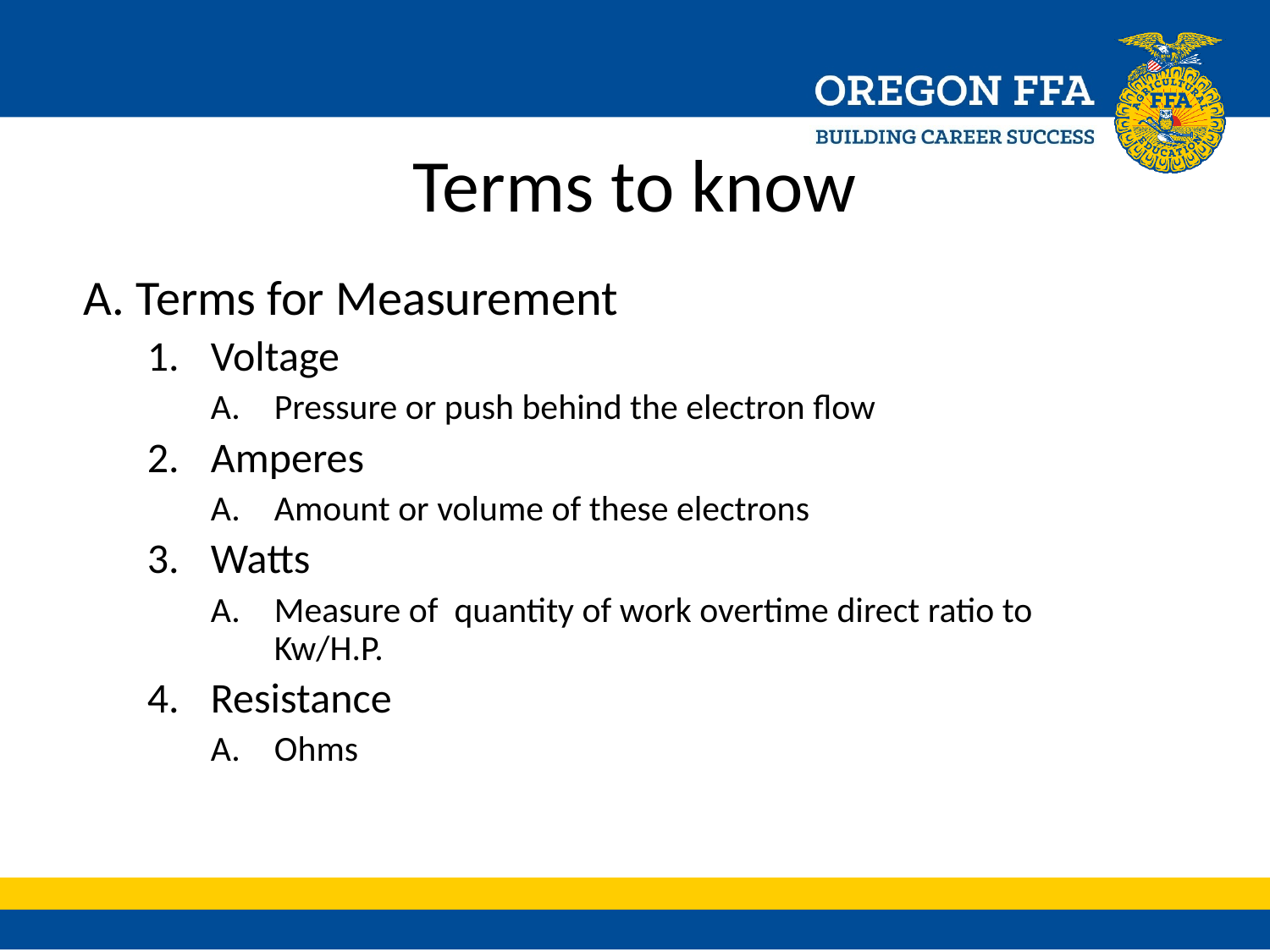

# Terms to know
A. Terms for Measurement
Voltage
Pressure or push behind the electron flow
Amperes
Amount or volume of these electrons
Watts
Measure of  quantity of work overtime direct ratio to Kw/H.P.
Resistance
Ohms